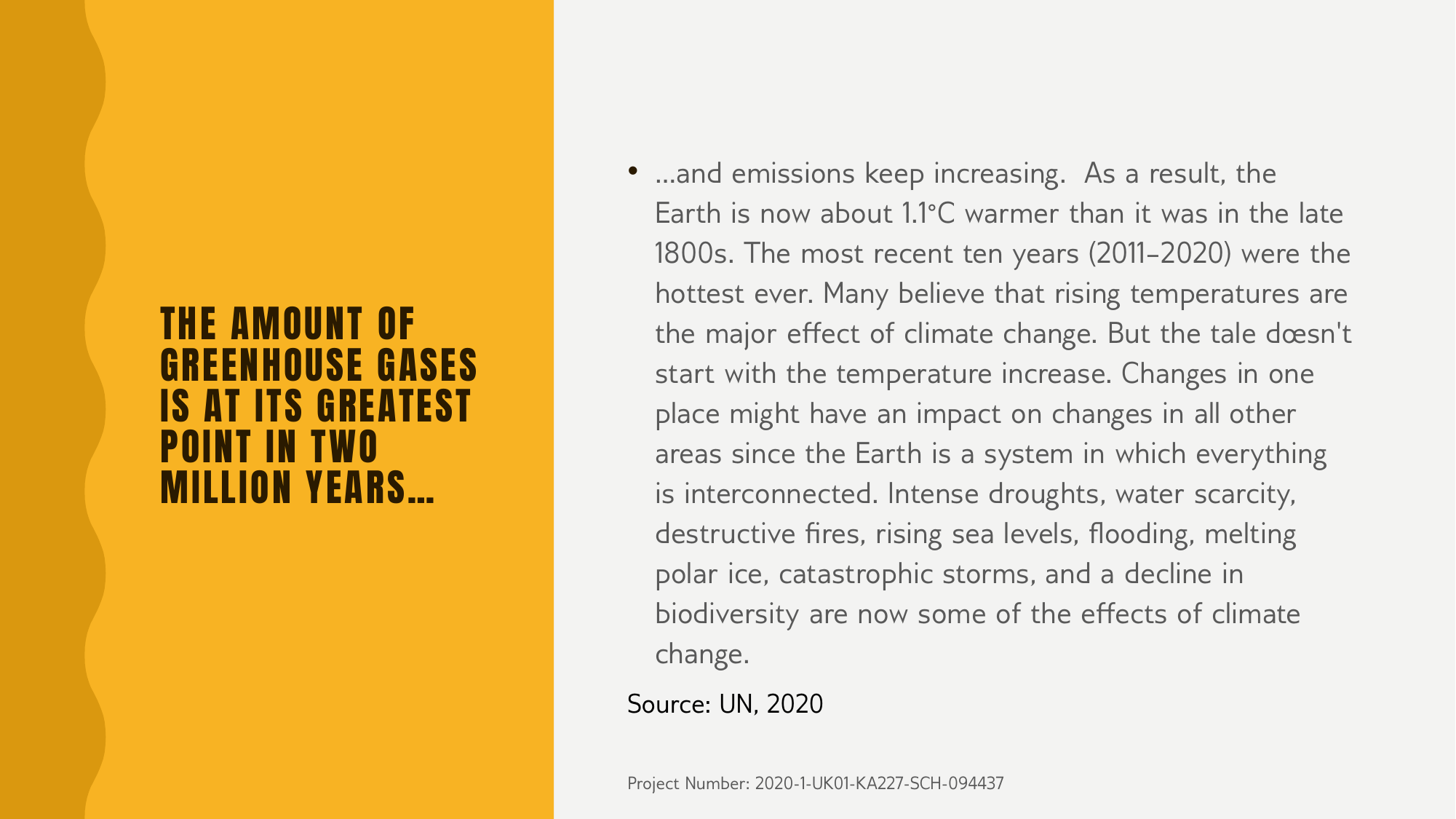

# The amount of greenhouse gases is at its greatest point in two million years…
…and emissions keep increasing.  As a result, the Earth is now about 1.1°C warmer than it was in the late 1800s. The most recent ten years (2011–2020) were the hottest ever. Many believe that rising temperatures are the major effect of climate change. But the tale doesn't start with the temperature increase. Changes in one place might have an impact on changes in all other areas since the Earth is a system in which everything is interconnected. Intense droughts, water scarcity, destructive fires, rising sea levels, flooding, melting polar ice, catastrophic storms, and a decline in biodiversity are now some of the effects of climate change.
Source: UN, 2020
Project Number: 2020-1-UK01-KA227-SCH-094437